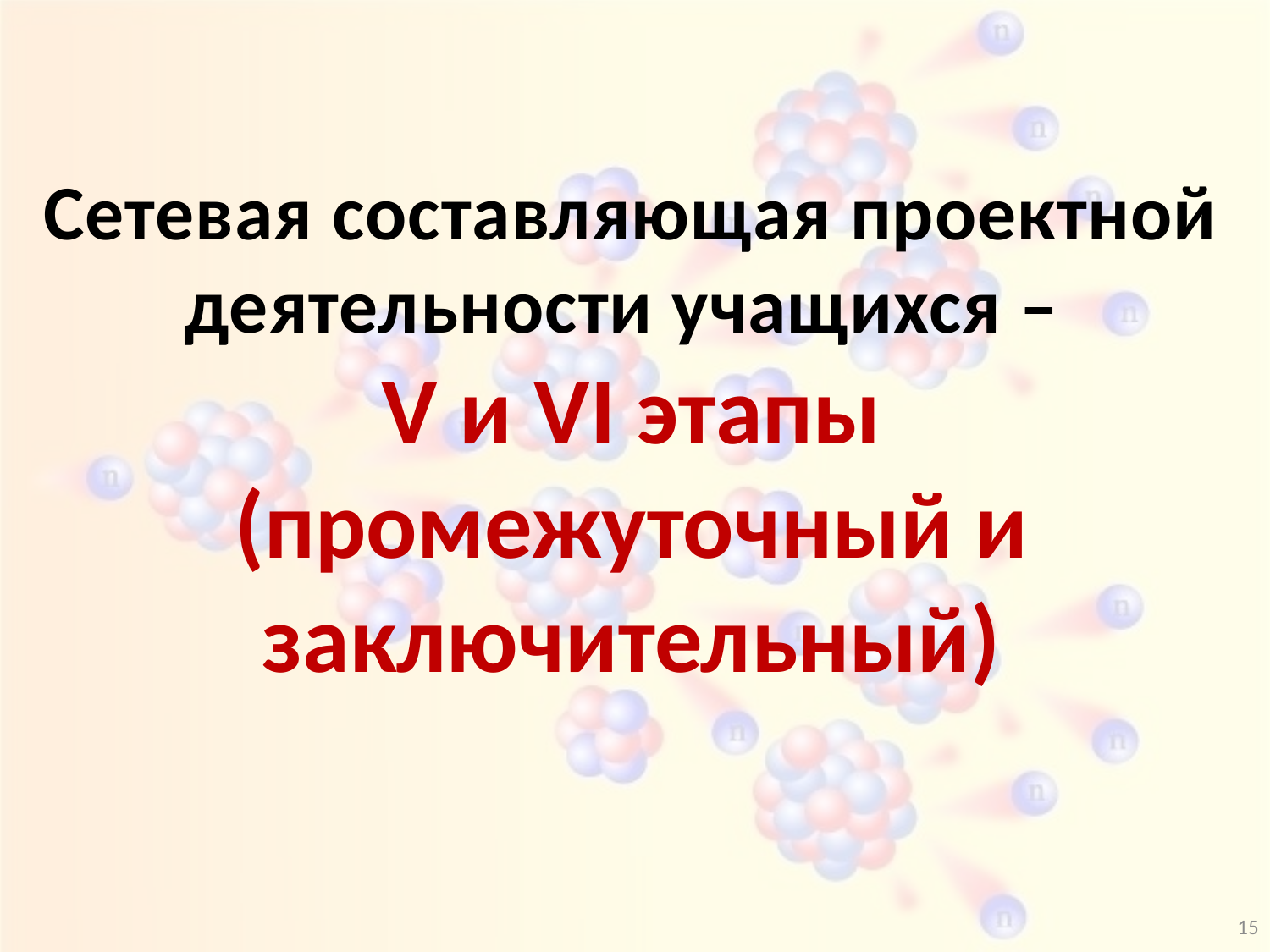

Сетевая составляющая проектной деятельности учащихся –
V и VI этапы (промежуточный и заключительный)
15